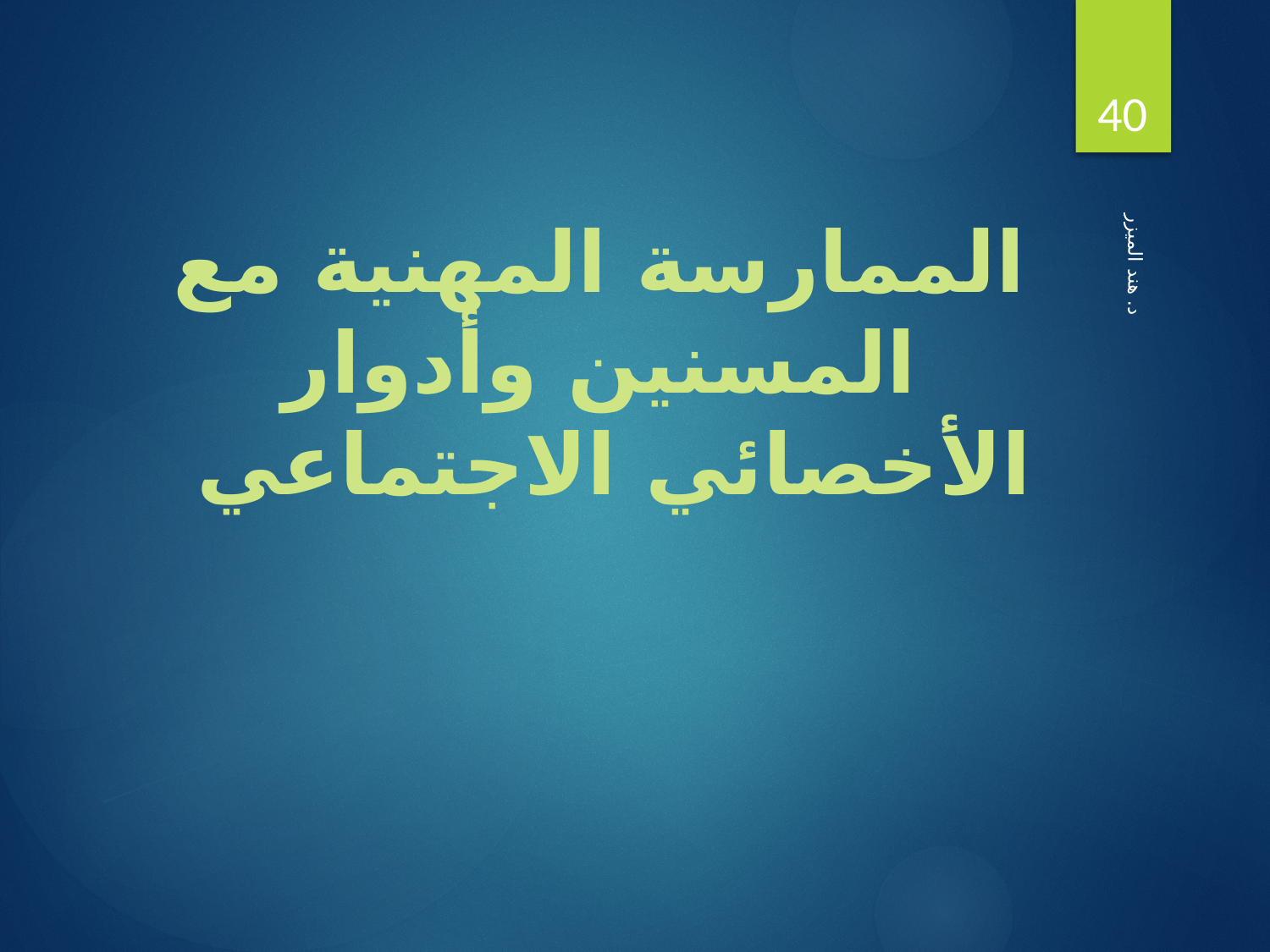

40
# الممارسة المهنية مع المسنين وأدوار الأخصائي الاجتماعي
د. هند الميزر